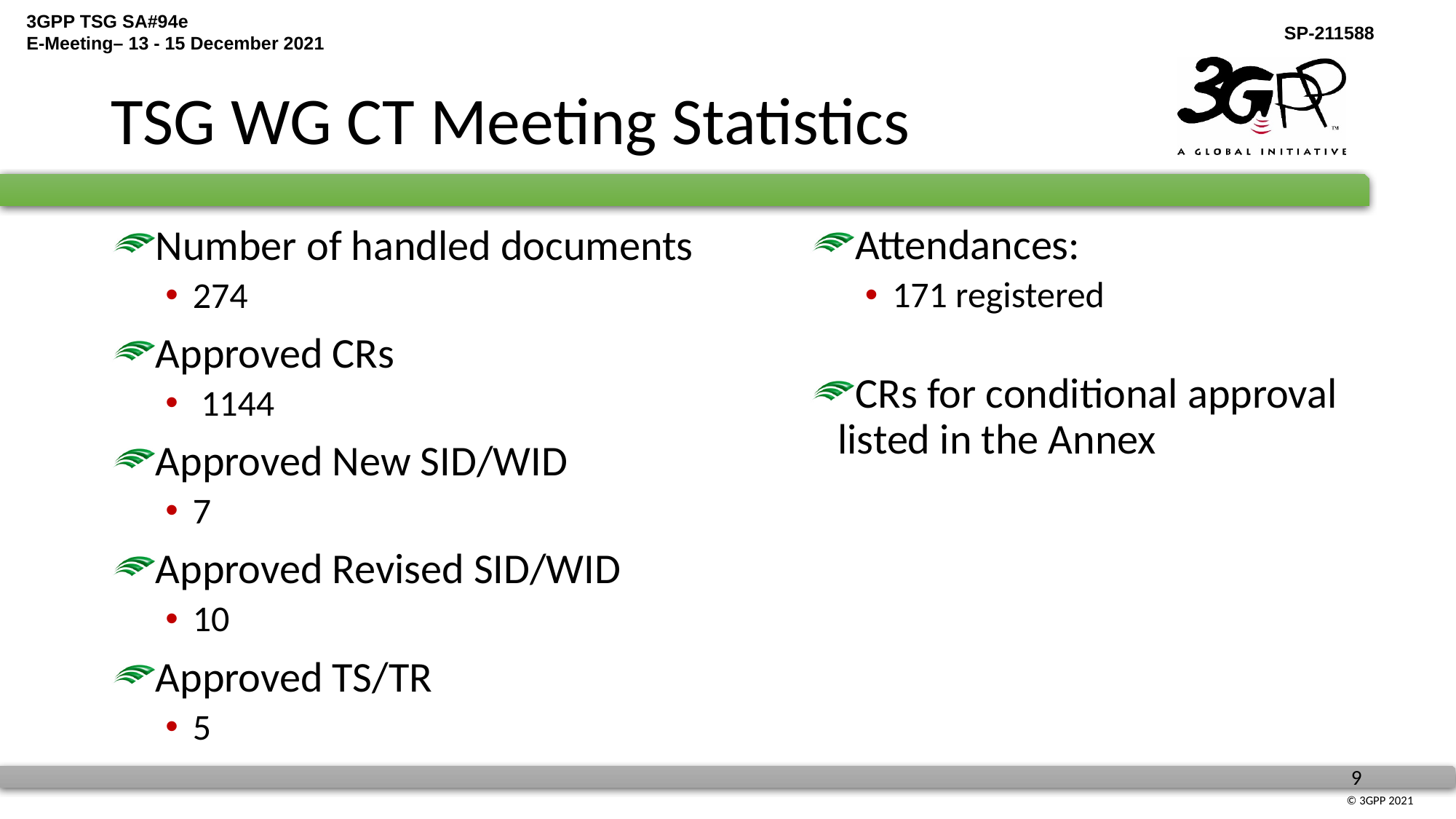

# TSG WG CT Meeting Statistics
Attendances:
171 registered

CRs for conditional approval listed in the Annex
Number of handled documents
274
Approved CRs
 1144
Approved New SID/WID
7
Approved Revised SID/WID
10
Approved TS/TR
5